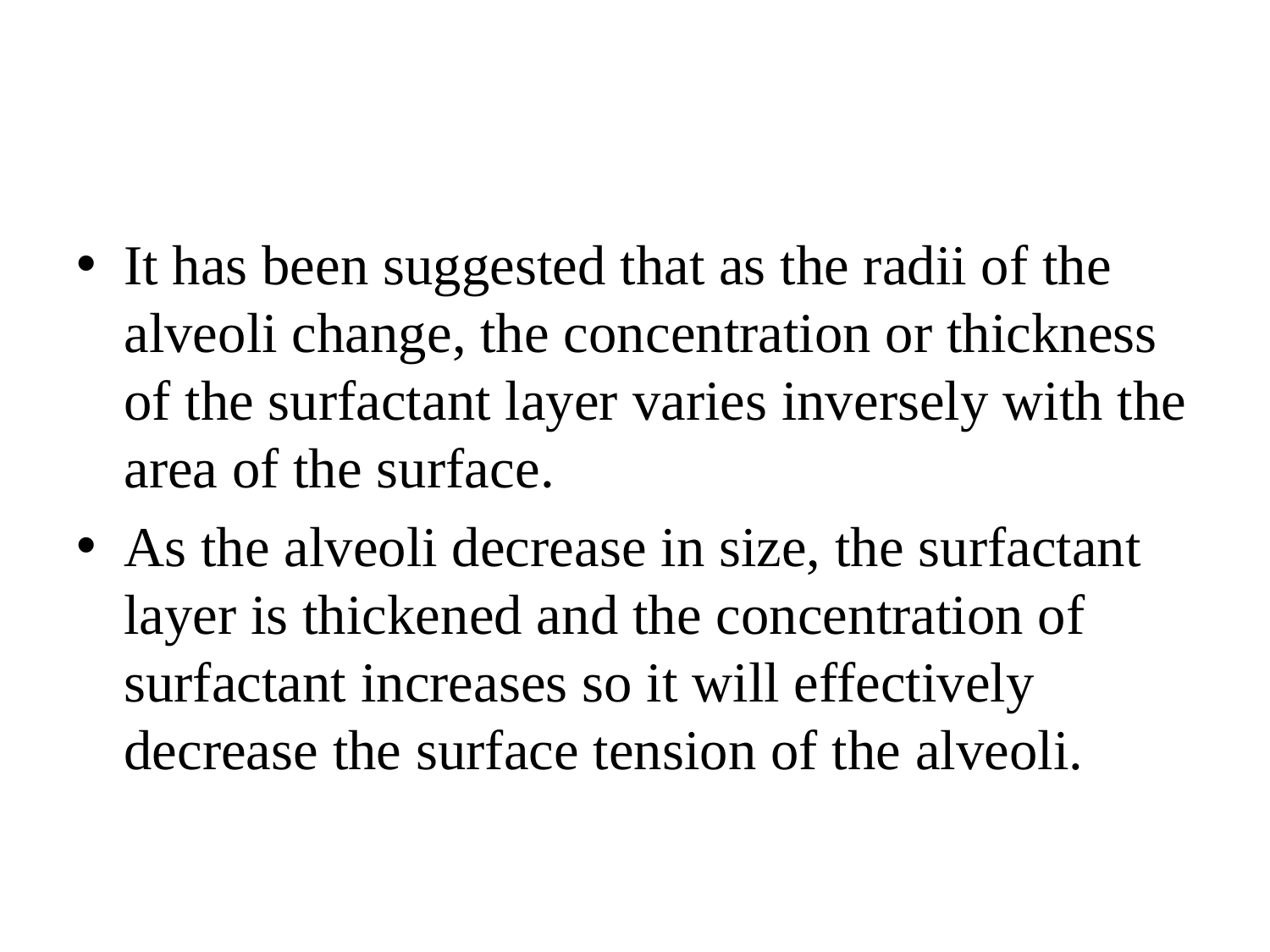

#
It has been suggested that as the radii of the alveoli change, the concentration or thickness of the surfactant layer varies inversely with the area of the surface.
As the alveoli decrease in size, the surfactant layer is thickened and the concentration of surfactant increases so it will effectively decrease the surface tension of the alveoli.